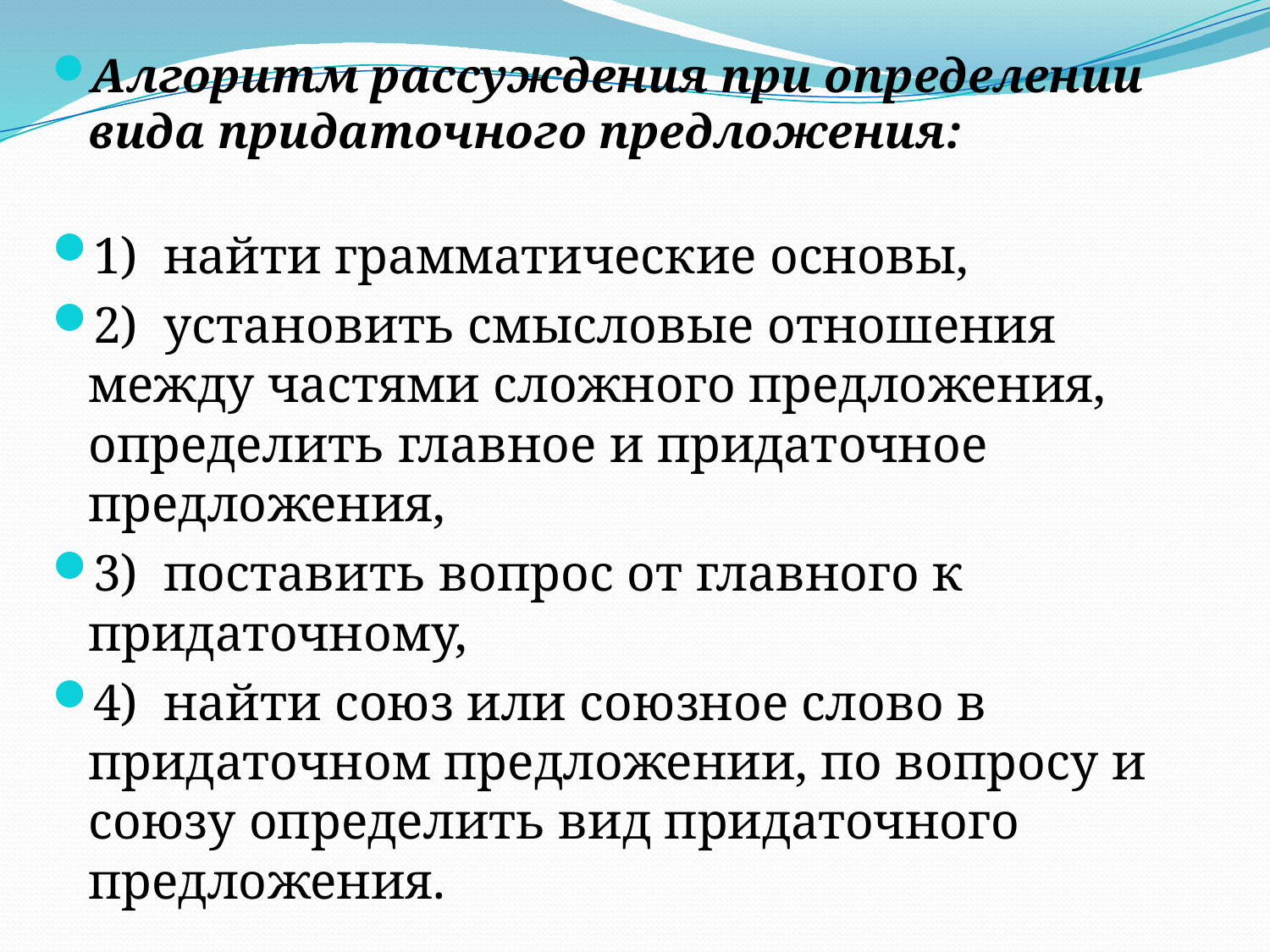

Алгоритм рассуждения при определении вида придаточного предложения:

1)  найти грамматические основы,
2)  установить смысловые отношения между частями сложного предложения, определить главное и придаточное предложения,
3)  поставить вопрос от главного к придаточному,
4)  найти союз или союзное слово в придаточном предложении, по вопросу и союзу определить вид придаточного предложения.